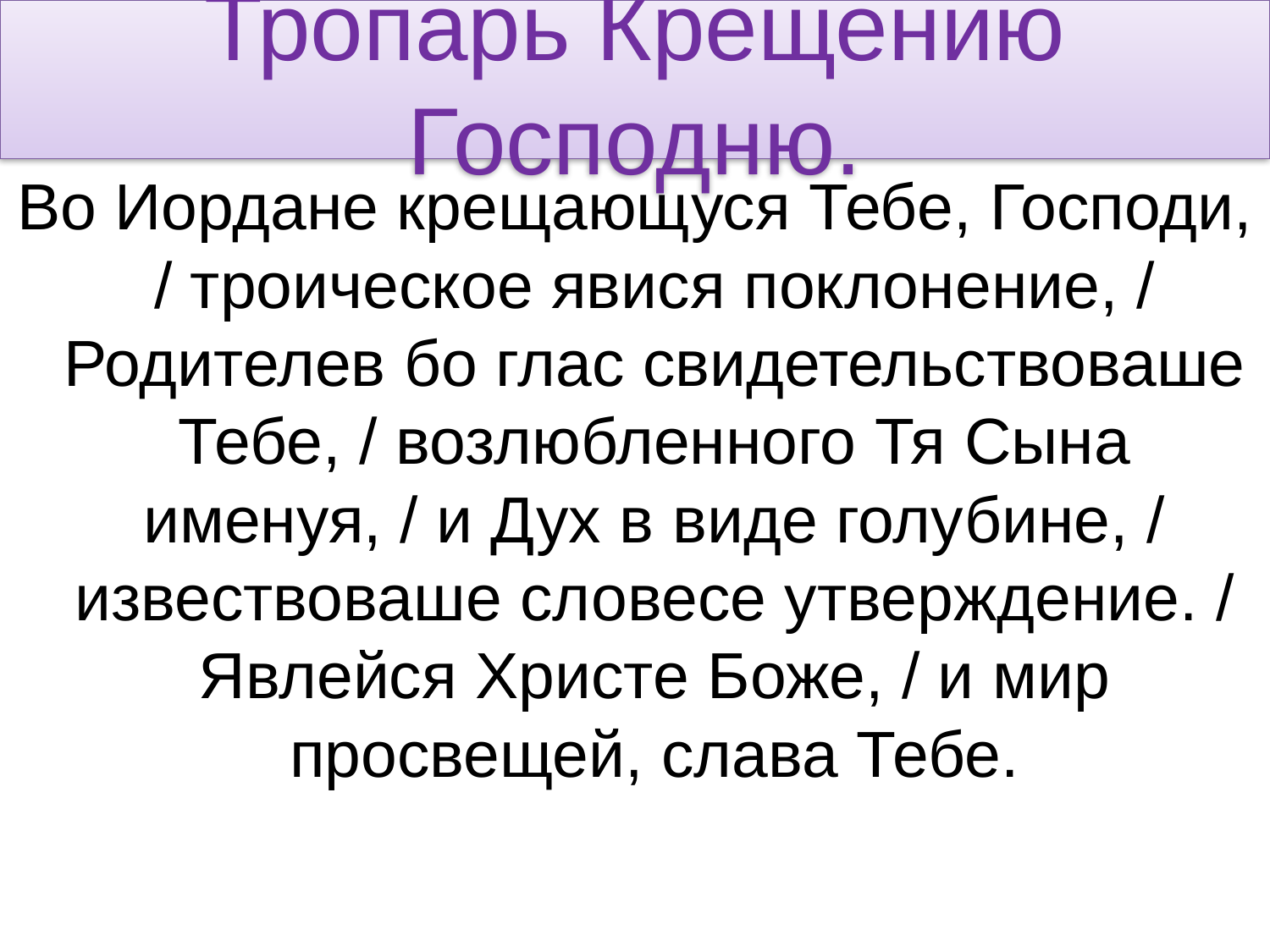

# Тропарь Крещению Господню.
Во Иордане крещающуся Тебе, Господи, / троическое явися поклонение, / Родителев бо глас свидетельствоваше Тебе, / возлюбленного Тя Сына именуя, / и Дух в виде голубине, / извествоваше словесе утверждение. / Явлейся Христе Боже, / и мир просвещей, слава Тебе.